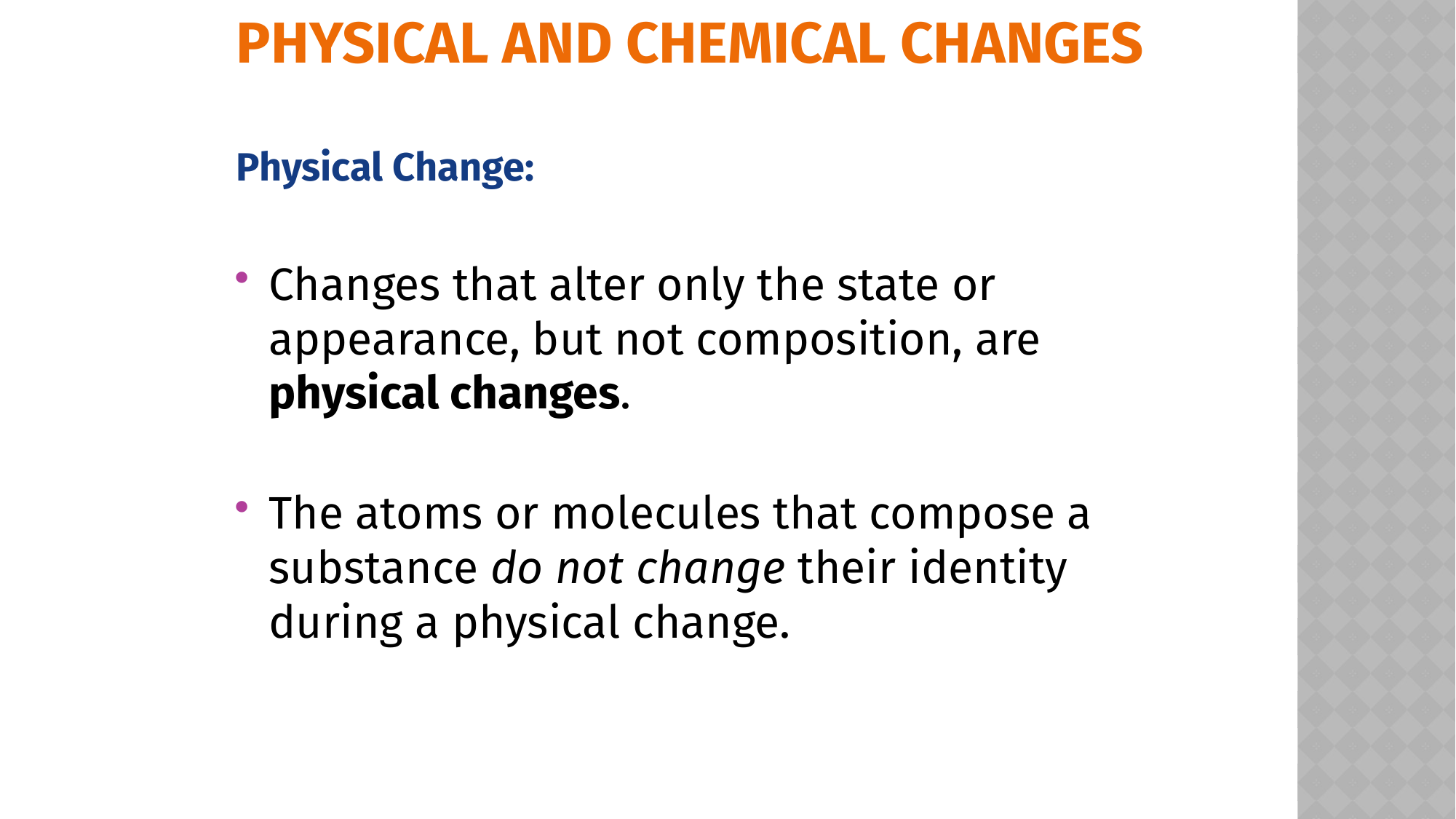

# Physical and Chemical Changes
Physical Change:

Changes that alter only the state or appearance, but not composition, are physical changes.

The atoms or molecules that compose a substance do not change their identity during a physical change.